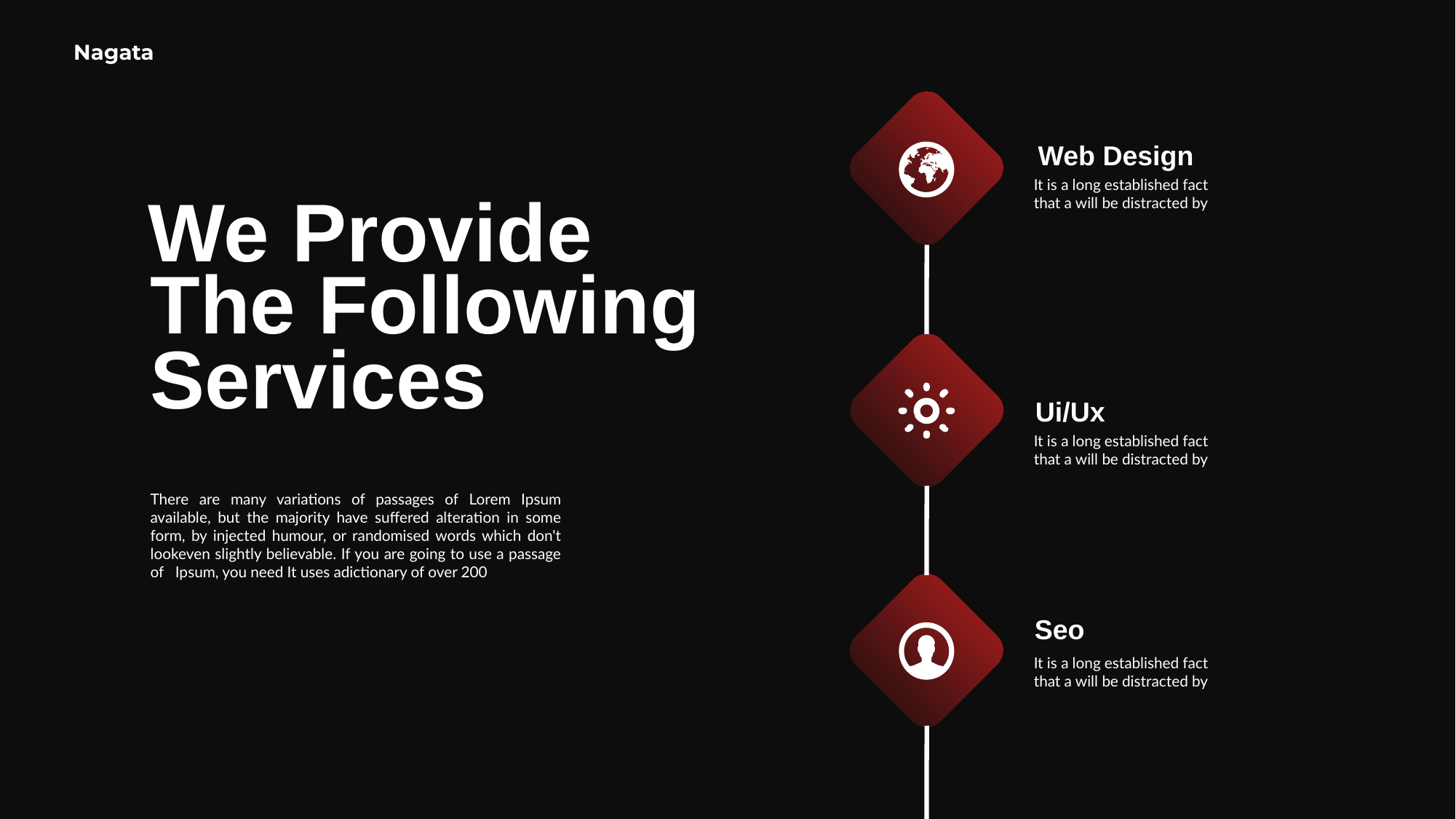

Nagata

Web Design

It is a long established fact
that a will be distracted by
We Provide

The Following
Services

Ui/Ux
It is a long established fact
that a will be distracted by
There are many variations of passages of Lorem Ipsum available, but the majority have suffered alteration in some form, by injected humour, or randomised words which don't lookeven slightly believable. If you are going to use a passage of   Ipsum, you need It uses adictionary of over 200

Seo

It is a long established fact
that a will be distracted by